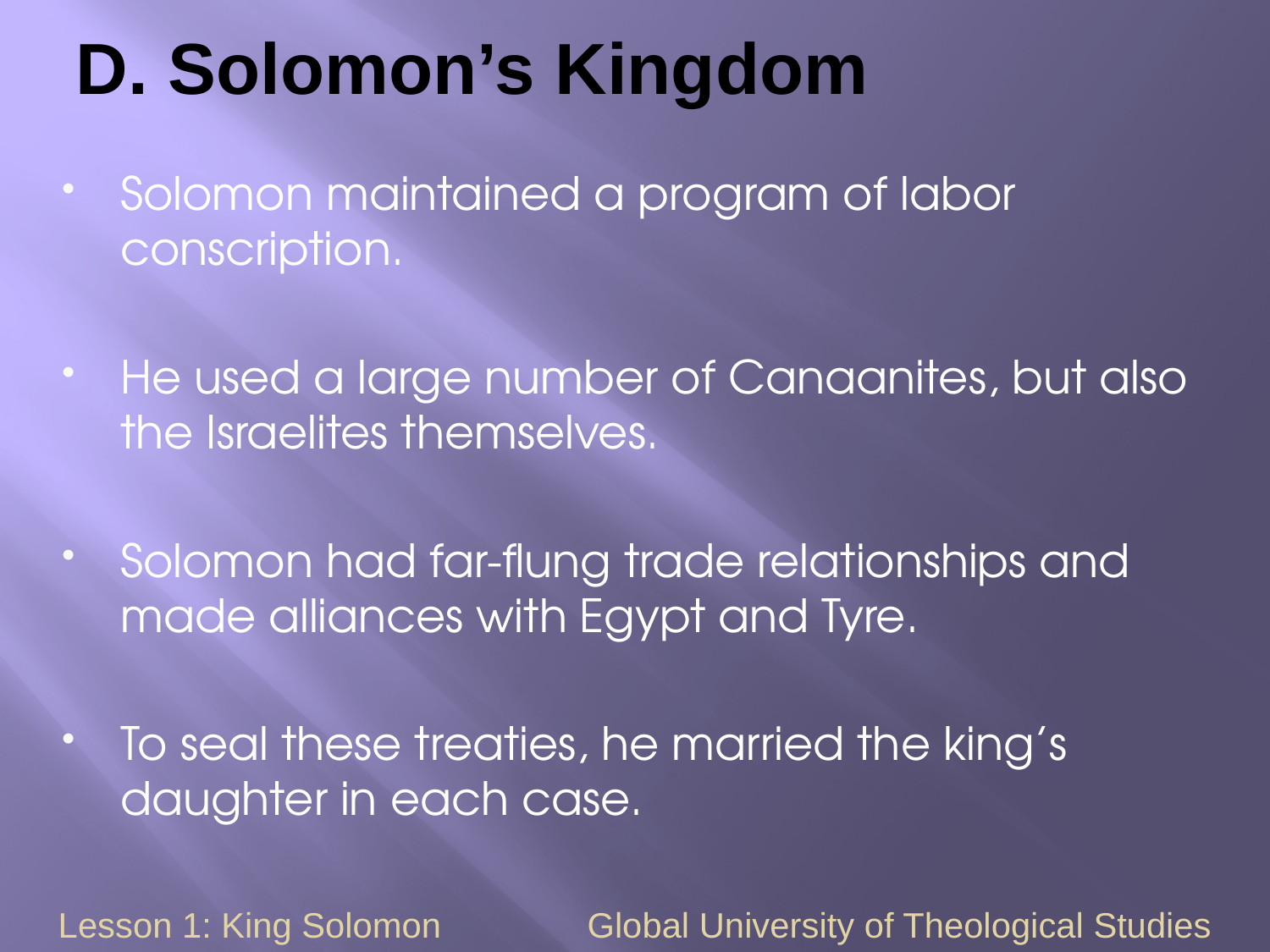

# D. Solomon’s Kingdom
Solomon maintained a program of labor conscription.

He used a large number of Canaanites, but also the Israelites themselves.

Solomon had far-flung trade relationships and made alliances with Egypt and Tyre.

To seal these treaties, he married the king’s daughter in each case.

Lesson 1: King Solomon               Global University of Theological Studies